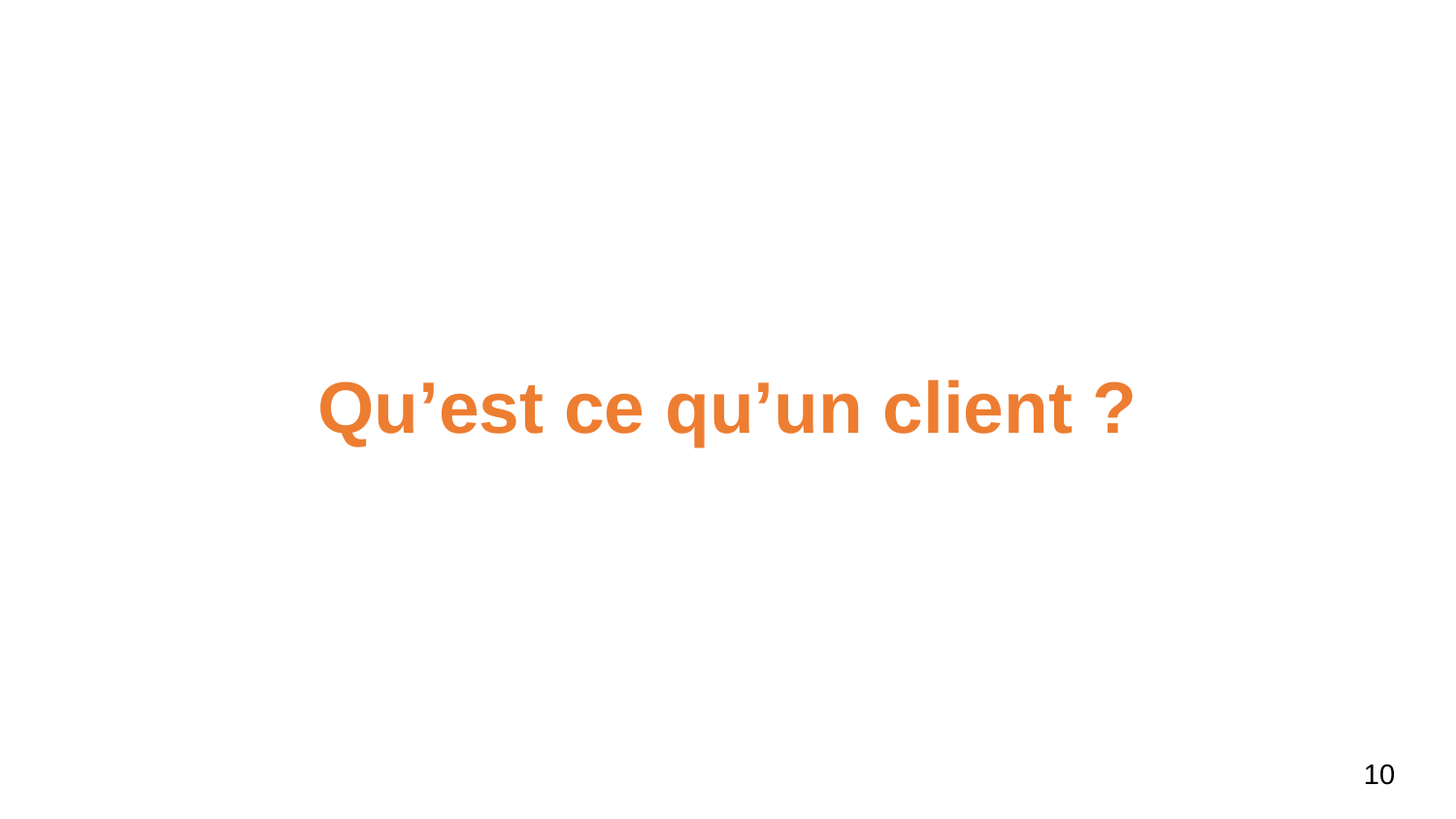

# Qu’est ce qu’un client ?
10